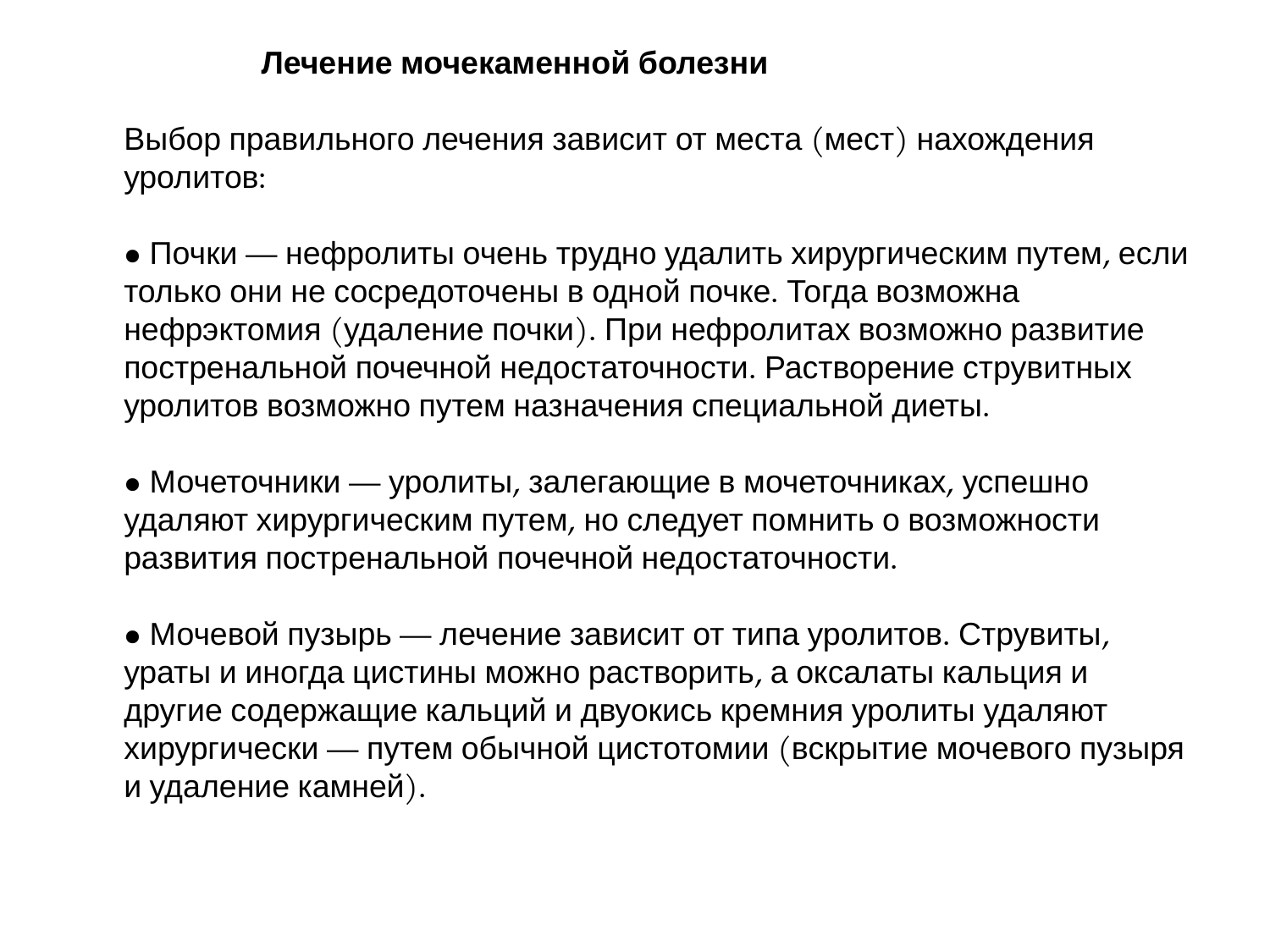

Лечение мочекаменной болезни
Выбор правильного лечения зависит от места (мест) нахождения уролитов: 
• Почки — нефролиты очень трудно удалить хирургическим путем, если только они не сосредоточены в одной почке. Тогда возможна нефрэктомия (удаление почки). При нефролитах возможно развитие постренальной почечной недостаточности. Растворение струвитных уролитов возможно путем назначения специальной диеты. 
• Мочеточники — уролиты, залегающие в мочеточниках, успешно удаляют хирургическим путем, но следует помнить о возможности развития постренальной почечной недостаточности.
• Мочевой пузырь — лечение зависит от типа уролитов. Струвиты, ураты и иногда цистины можно растворить, а оксалаты кальция и другие содержащие кальций и двуокись кремния уролиты удаляют хирургически — путем обычной цистотомии (вскрытие мочевого пузыря и удаление камней).